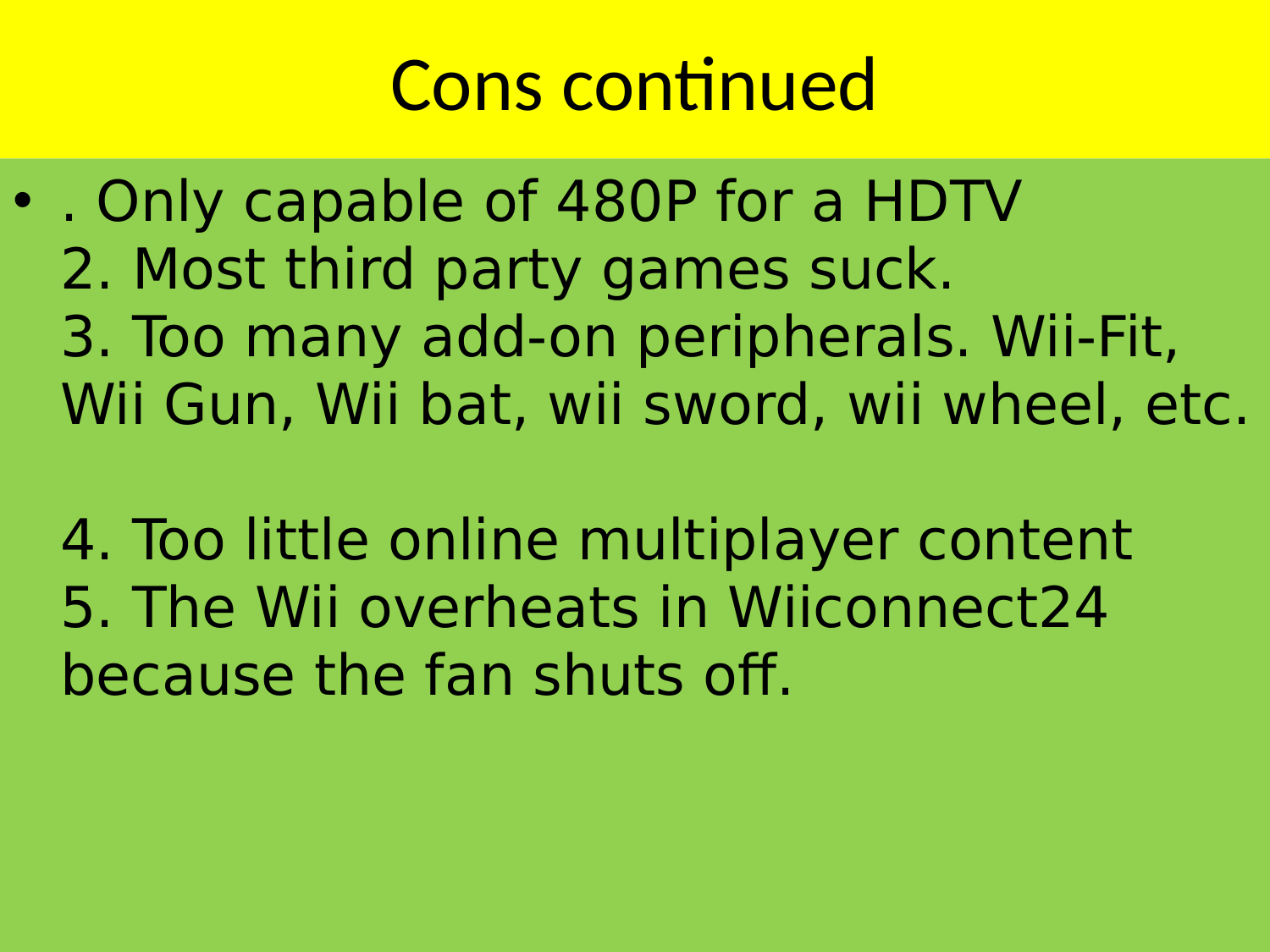

# Cons continued
. Only capable of 480P for a HDTV
2. Most third party games suck.
3. Too many add-on peripherals. Wii-Fit, Wii Gun, Wii bat, wii sword, wii wheel, etc.
4. Too little online multiplayer content
5. The Wii overheats in Wiiconnect24 because the fan shuts off.